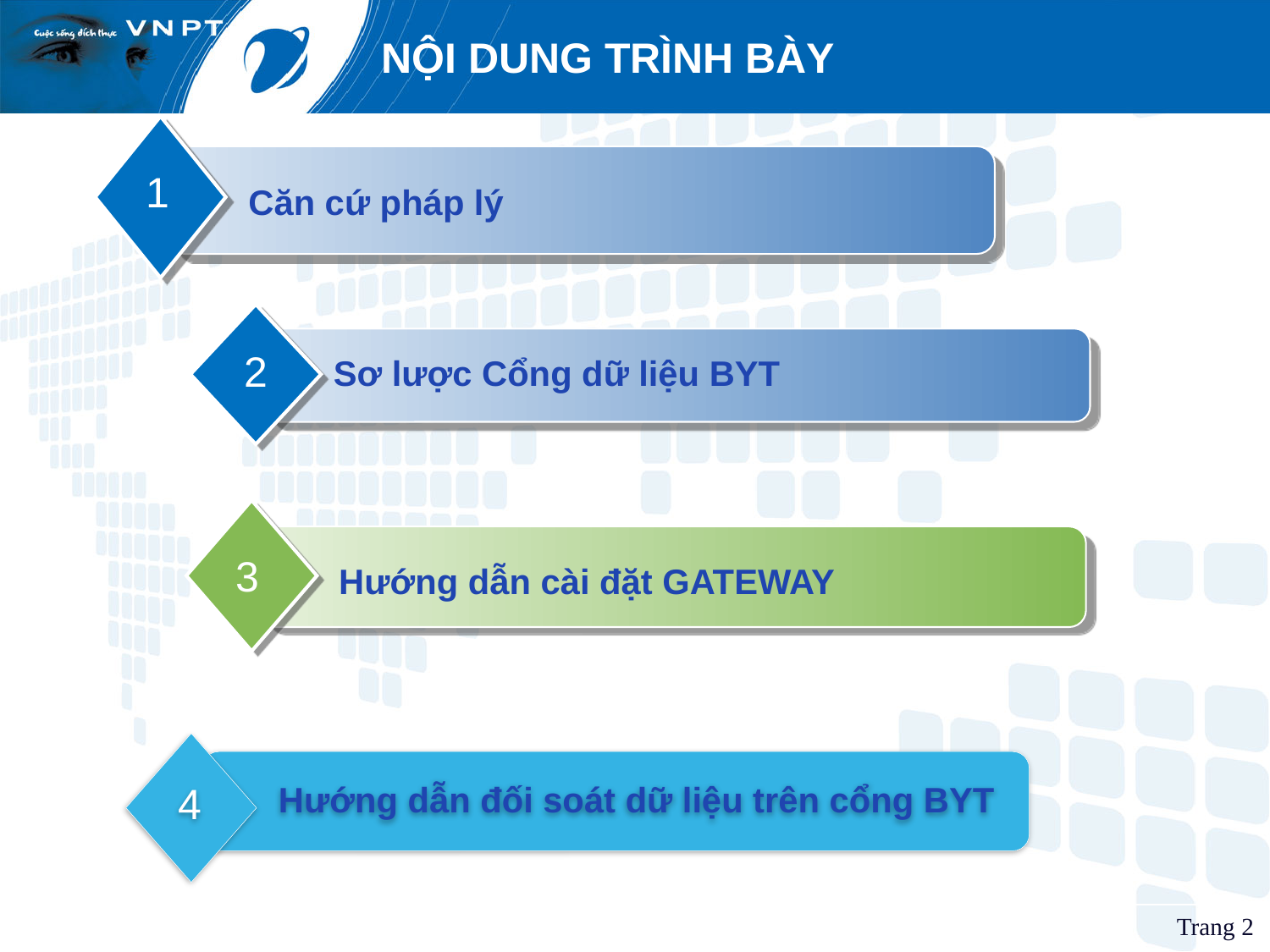

# NỘI DUNG TRÌNH BÀY

1
Căn cứ pháp lý

2
Sơ lược Cổng dữ liệu BYT

3
Hướng dẫn cài đặt GATEWAY

4
Hướng dẫn đối soát dữ liệu trên cổng BYT
Trang 2